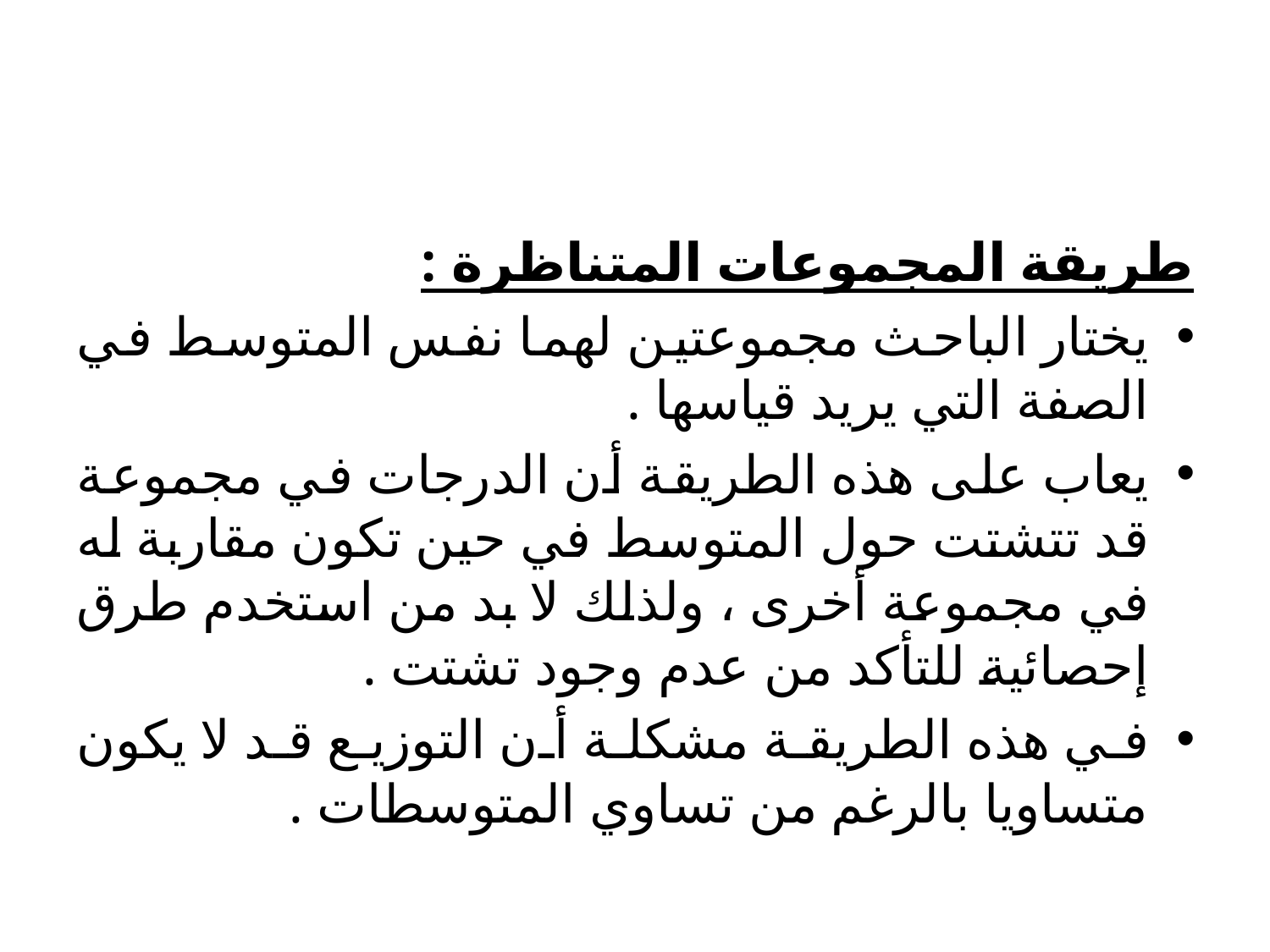

#
طريقة المجموعات المتناظرة :
يختار الباحث مجموعتين لهما نفس المتوسط في الصفة التي يريد قياسها .
يعاب على هذه الطريقة أن الدرجات في مجموعة قد تتشتت حول المتوسط في حين تكون مقاربة له في مجموعة أخرى ، ولذلك لا بد من استخدم طرق إحصائية للتأكد من عدم وجود تشتت .
في هذه الطريقة مشكلة أن التوزيع قد لا يكون متساويا بالرغم من تساوي المتوسطات .